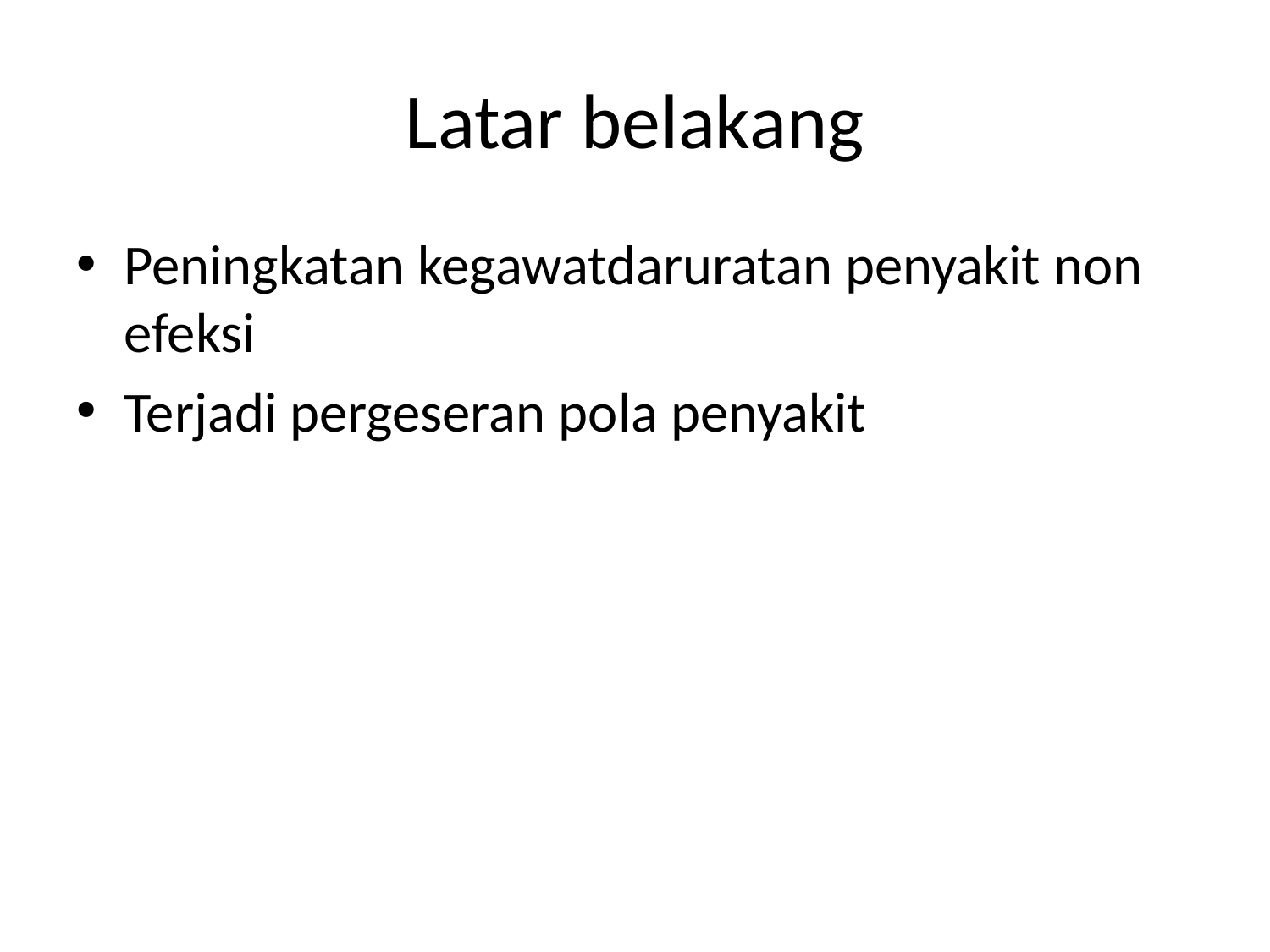

# Latar belakang
Peningkatan kegawatdaruratan penyakit non efeksi
Terjadi pergeseran pola penyakit